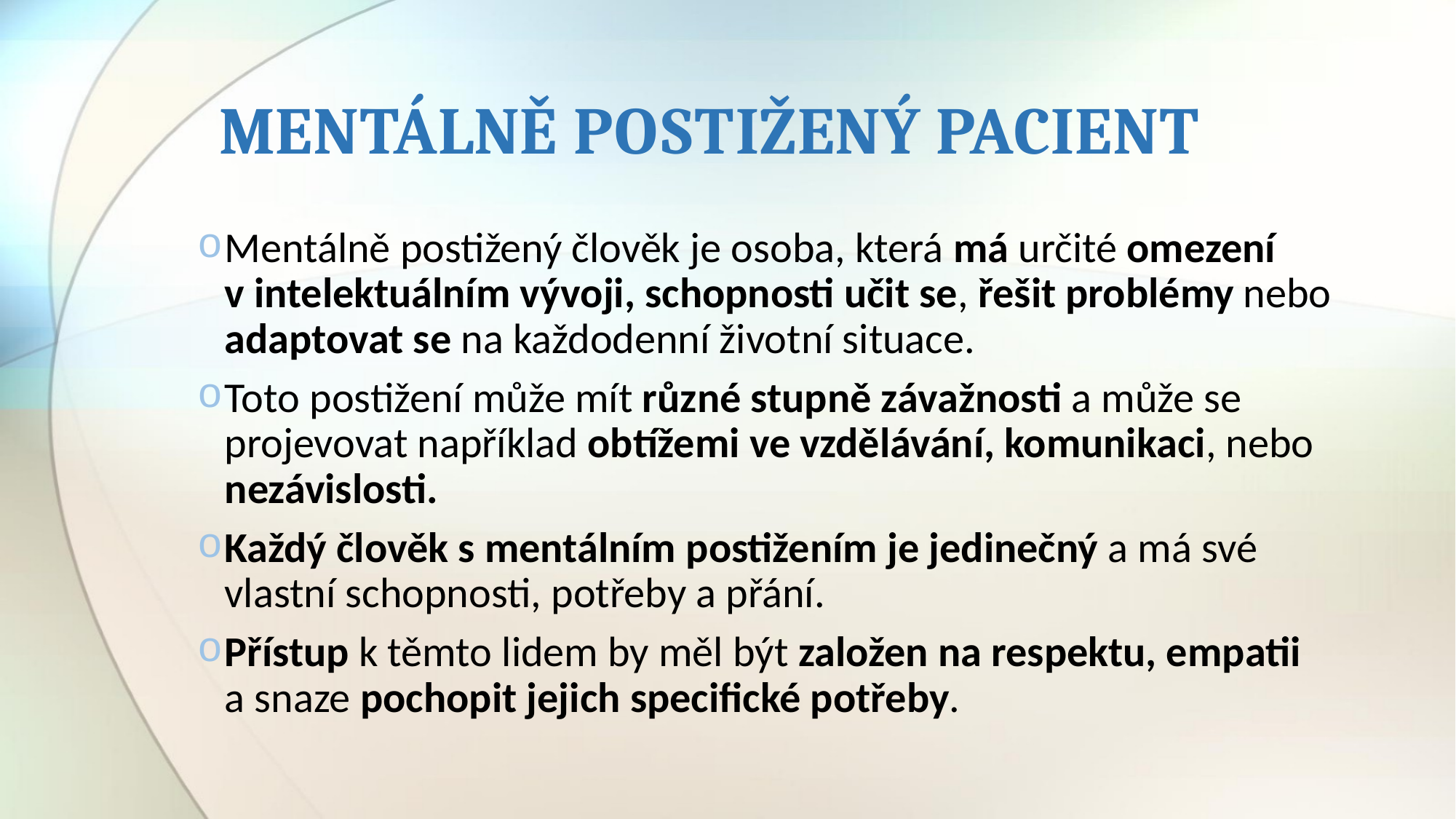

# MENTÁLNĚ POSTIŽENÝ PACIENT
Mentálně postižený člověk je osoba, která má určité omezení
v intelektuálním vývoji, schopnosti učit se, řešit problémy nebo adaptovat se na každodenní životní situace.
Toto postižení může mít různé stupně závažnosti a může se projevovat například obtížemi ve vzdělávání, komunikaci, nebo nezávislosti.
Každý člověk s mentálním postižením je jedinečný a má své vlastní schopnosti, potřeby a přání.
Přístup k těmto lidem by měl být založen na respektu, empatii
a snaze pochopit jejich specifické potřeby.